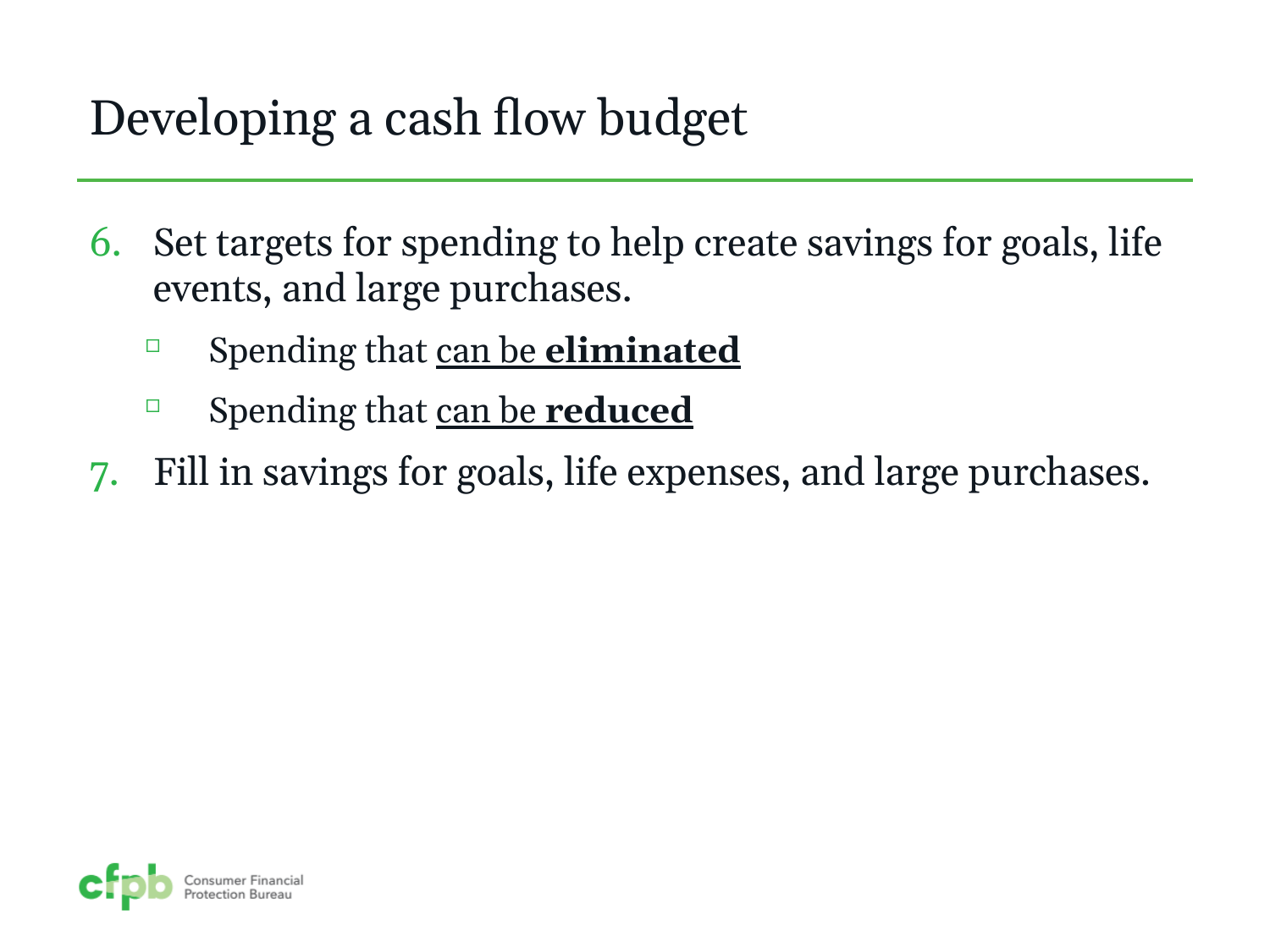

# Developing a cash flow budget
Set targets for spending to help create savings for goals, life events, and large purchases.
Spending that can be eliminated
Spending that can be reduced
Fill in savings for goals, life expenses, and large purchases.